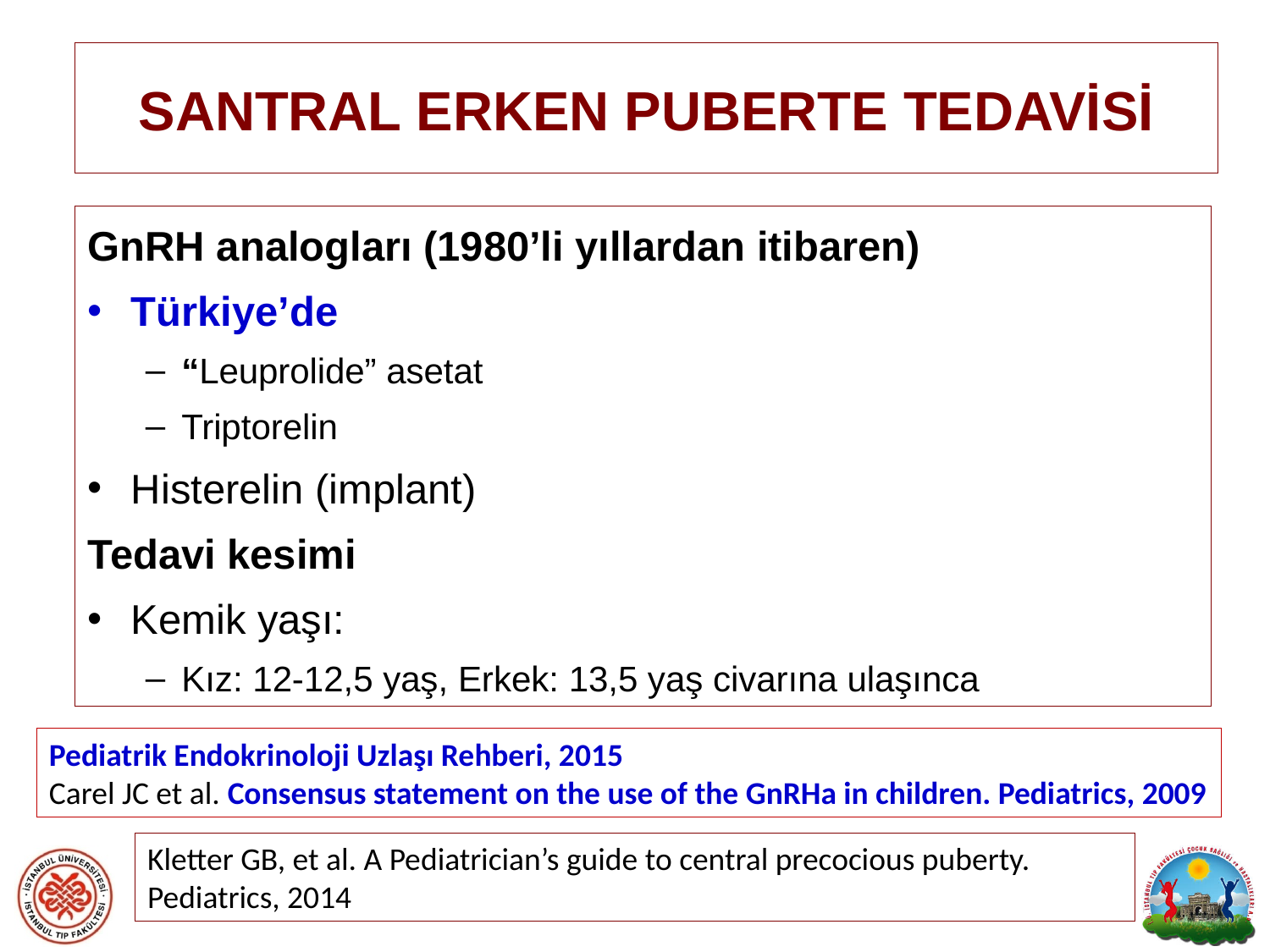

# SANTRAL ERKEN PUBERTE TEDAVİSİ
GnRH analogları (1980’li yıllardan itibaren)
Türkiye’de
“Leuprolide” asetat
Triptorelin
Histerelin (implant)
Tedavi kesimi
Kemik yaşı:
Kız: 12-12,5 yaş, Erkek: 13,5 yaş civarına ulaşınca
Pediatrik Endokrinoloji Uzlaşı Rehberi, 2015
Carel JC et al. Consensus statement on the use of the GnRHa in children. Pediatrics, 2009
Kletter GB, et al. A Pediatrician’s guide to central precocious puberty. Pediatrics, 2014